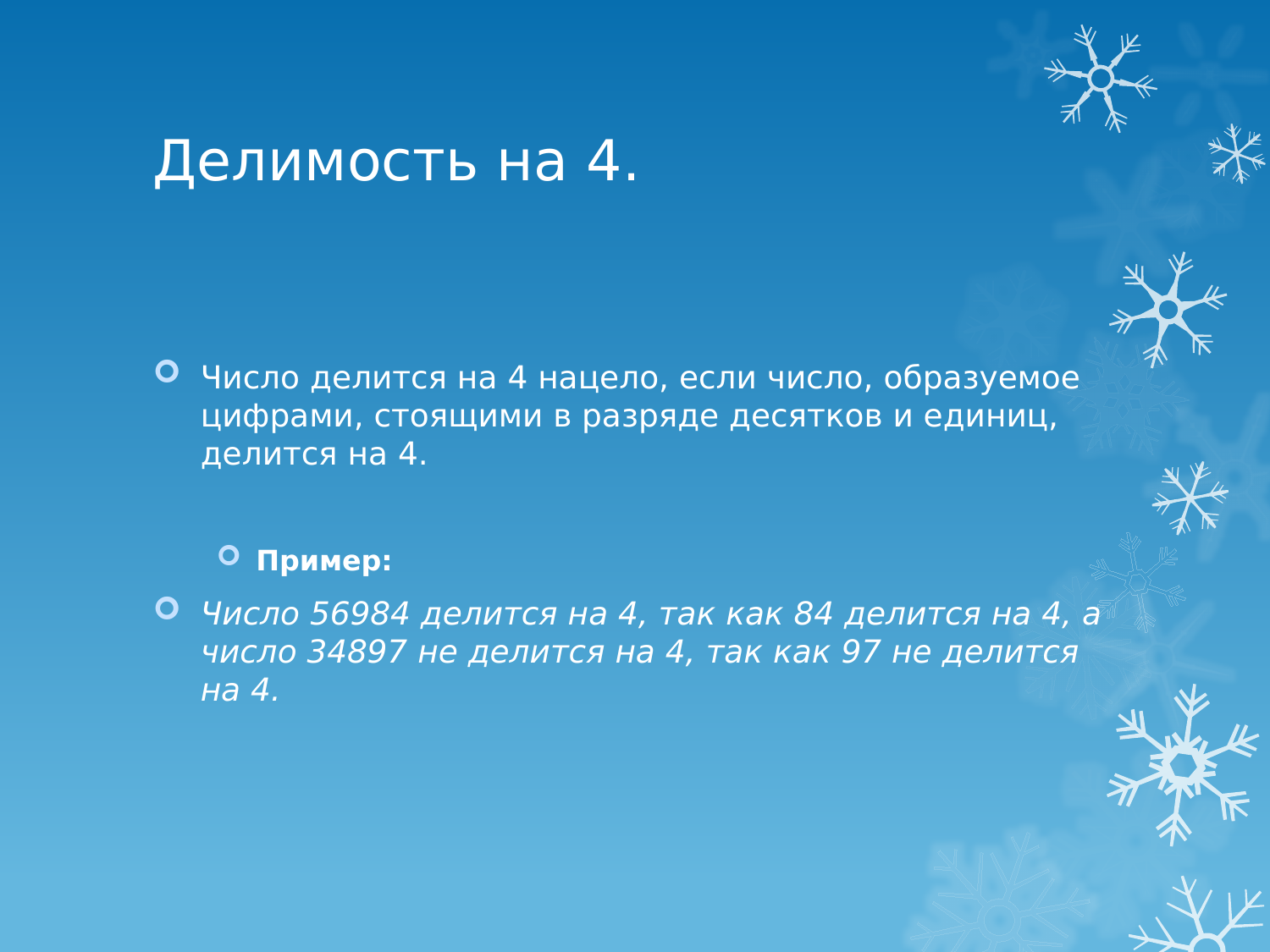

# Делимость на 4.
Число делится на 4 нацело, если число, образуемое цифрами, стоящими в разряде десятков и единиц, делится на 4.

Пример:
Число 56984 делится на 4, так как 84 делится на 4, а число 34897 не делится на 4, так как 97 не делится на 4.